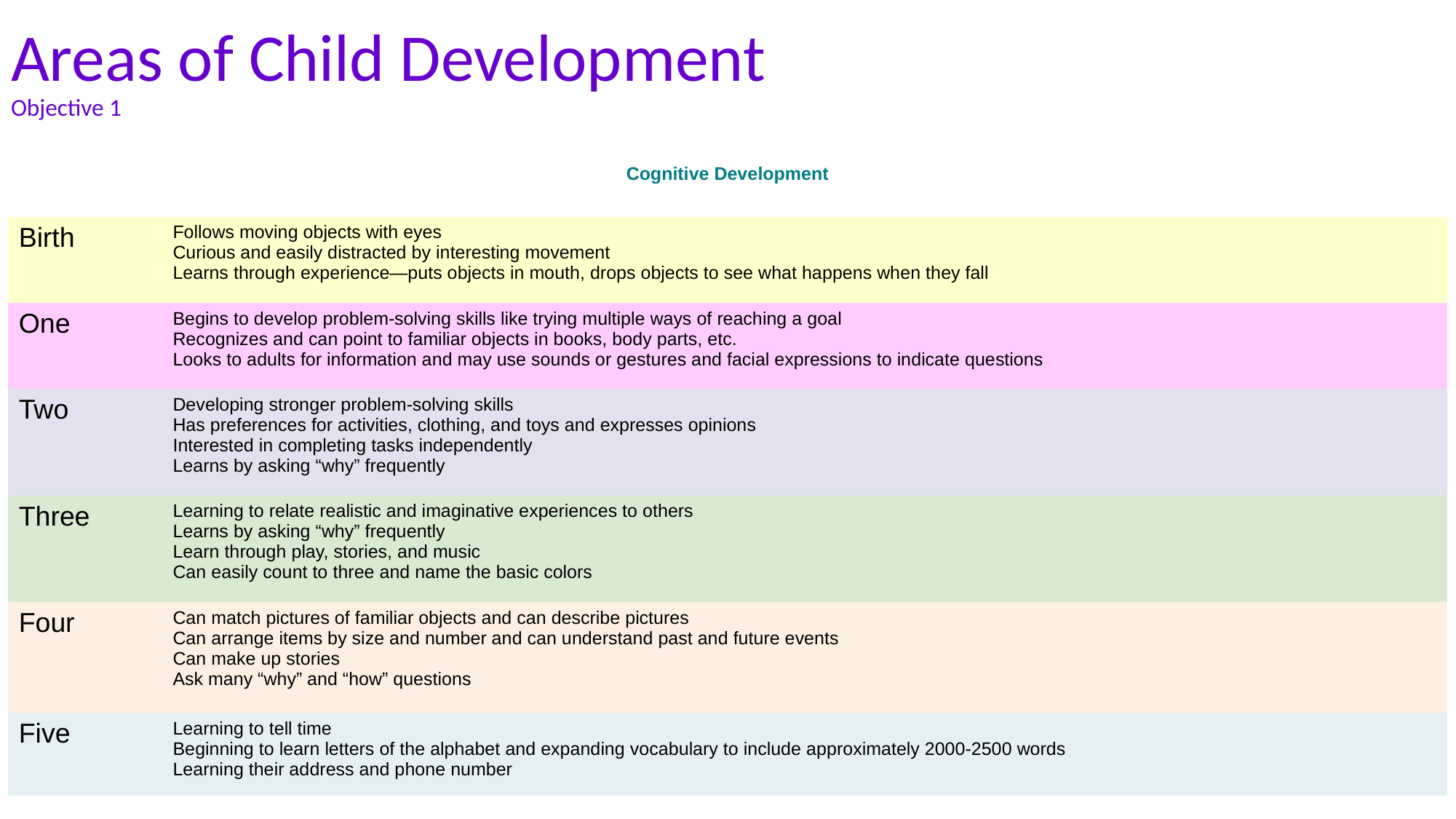

# Areas of Child Development Objective 1
| Cognitive Development |  |
| --- | --- |
| Birth | Follows moving objects with eyes Curious and easily distracted by interesting movement Learns through experience—puts objects in mouth, drops objects to see what happens when they fall |
| One | Begins to develop problem-solving skills like trying multiple ways of reaching a goal Recognizes and can point to familiar objects in books, body parts, etc. Looks to adults for information and may use sounds or gestures and facial expressions to indicate questions |
| Two | Developing stronger problem-solving skills Has preferences for activities, clothing, and toys and expresses opinions Interested in completing tasks independently Learns by asking “why” frequently |
| Three | Learning to relate realistic and imaginative experiences to others Learns by asking “why” frequently Learn through play, stories, and music Can easily count to three and name the basic colors |
| Four | Can match pictures of familiar objects and can describe pictures Can arrange items by size and number and can understand past and future events Can make up stories Ask many “why” and “how” questions |
| Five | Learning to tell time Beginning to learn letters of the alphabet and expanding vocabulary to include approximately 2000-2500 words Learning their address and phone number |